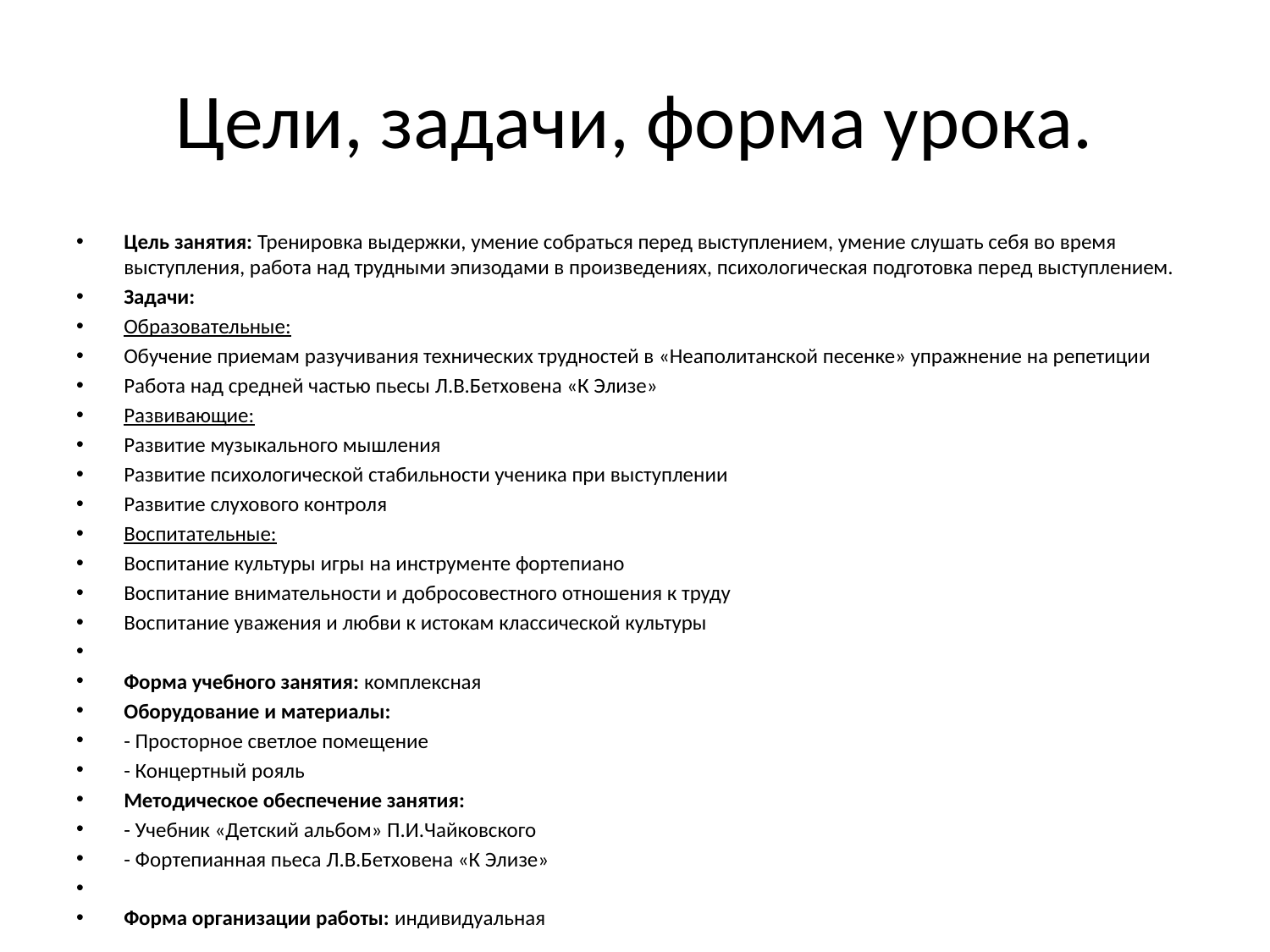

# Цели, задачи, форма урока.
Цель занятия: Тренировка выдержки, умение собраться перед выступлением, умение слушать себя во время выступления, работа над трудными эпизодами в произведениях, психологическая подготовка перед выступлением.
Задачи:
Образовательные:
Обучение приемам разучивания технических трудностей в «Неаполитанской песенке» упражнение на репетиции
Работа над средней частью пьесы Л.В.Бетховена «К Элизе»
Развивающие:
Развитие музыкального мышления
Развитие психологической стабильности ученика при выступлении
Развитие слухового контроля
Воспитательные:
Воспитание культуры игры на инструменте фортепиано
Воспитание внимательности и добросовестного отношения к труду
Воспитание уважения и любви к истокам классической культуры

Форма учебного занятия: комплексная
Оборудование и материалы:
- Просторное светлое помещение
- Концертный рояль
Методическое обеспечение занятия:
- Учебник «Детский альбом» П.И.Чайковского
- Фортепианная пьеса Л.В.Бетховена «К Элизе»

Форма организации работы: индивидуальная